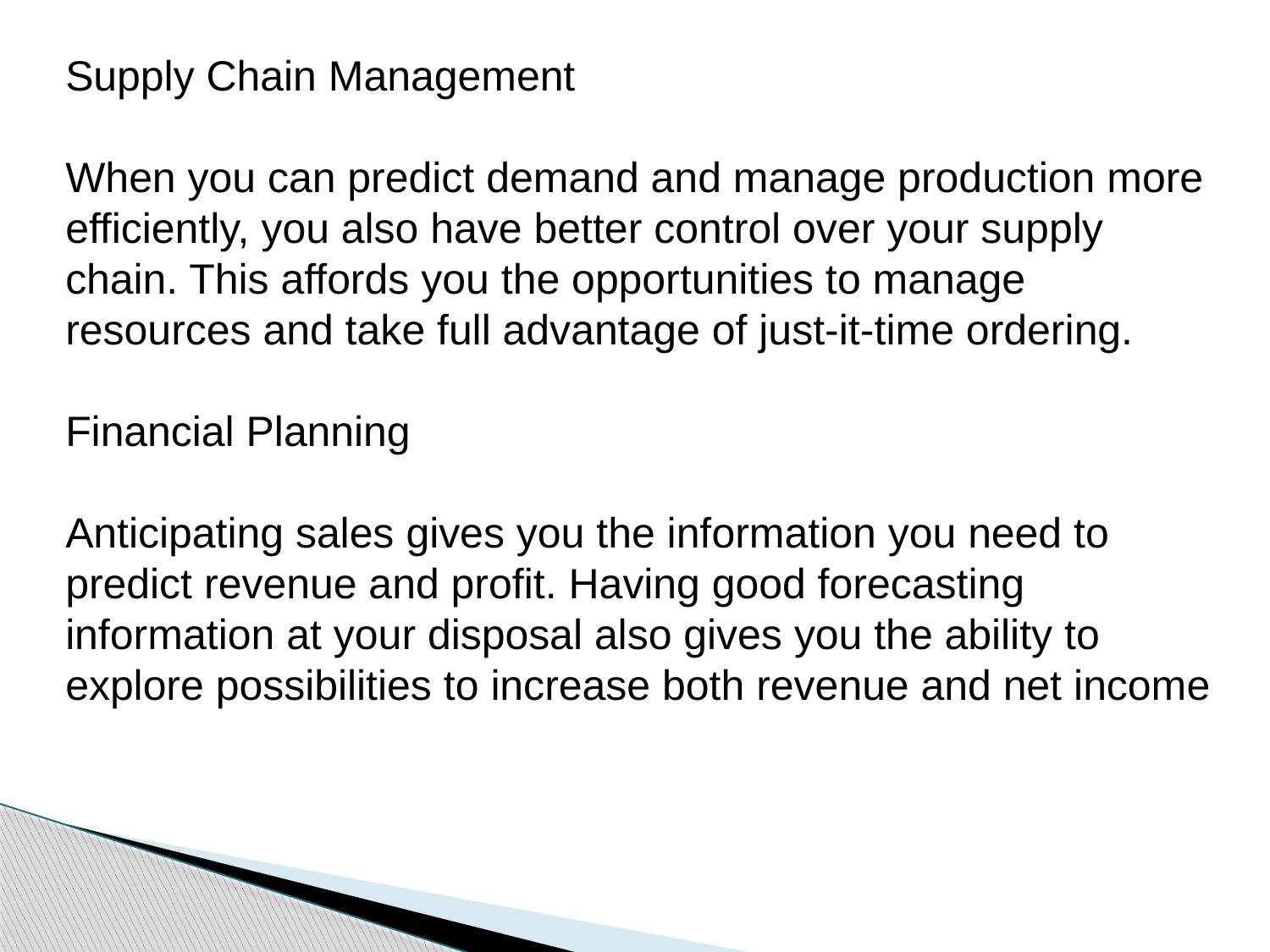

Supply Chain Management

When you can predict demand and manage production more efficiently, you also have better control over your supply chain. This affords you the opportunities to manage resources and take full advantage of just-it-time ordering.

Financial Planning

Anticipating sales gives you the information you need to predict revenue and profit. Having good forecasting information at your disposal also gives you the ability to explore possibilities to increase both revenue and net income